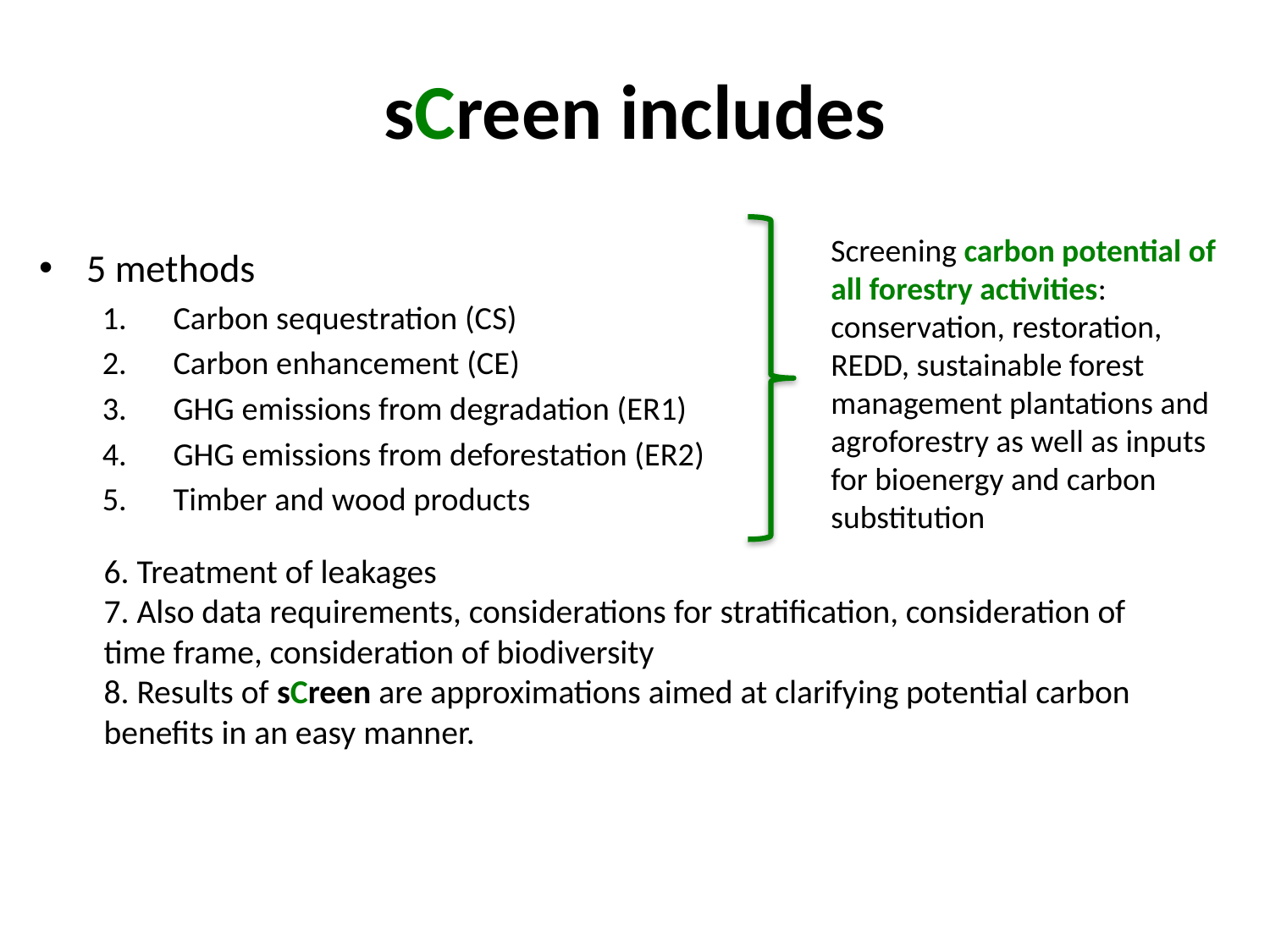

# sCreen includes

Screening carbon potential of all forestry activities:
conservation, restoration, REDD, sustainable forest management plantations and agroforestry as well as inputs for bioenergy and carbon substitution
5 methods
Carbon sequestration (CS)
Carbon enhancement (CE)
GHG emissions from degradation (ER1)
GHG emissions from deforestation (ER2)
Timber and wood products

6. Treatment of leakages
7. Also data requirements, considerations for stratification, consideration of time frame, consideration of biodiversity
8. Results of sCreen are approximations aimed at clarifying potential carbon benefits in an easy manner.